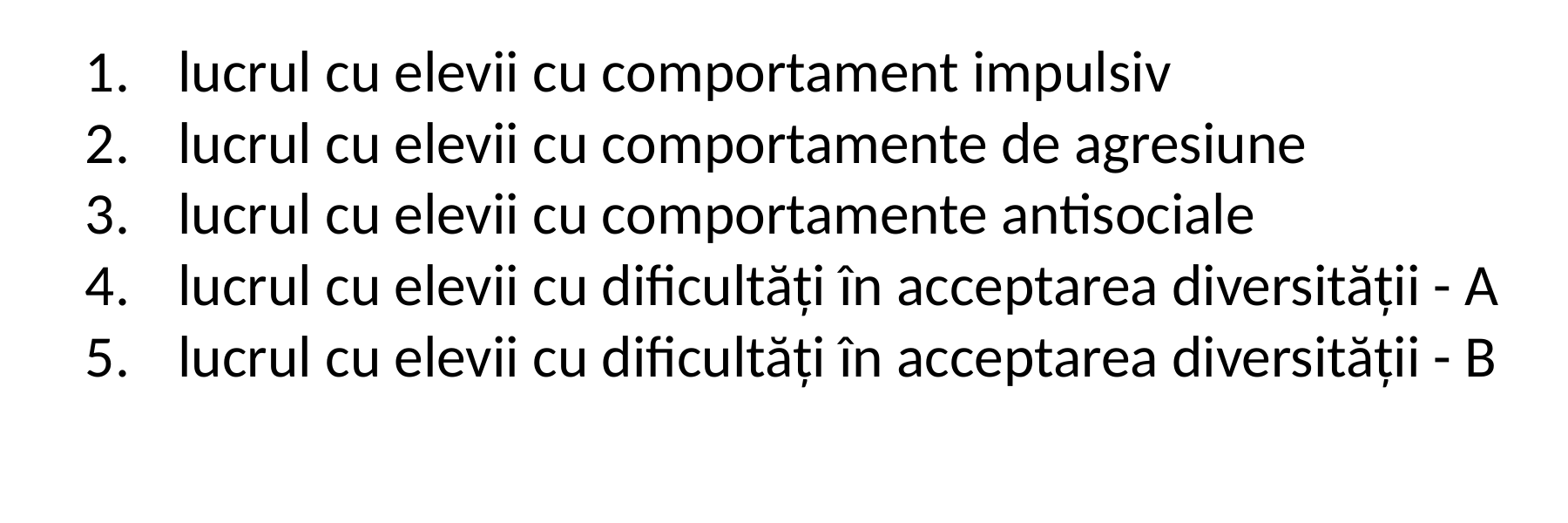

lucrul cu elevii cu comportament impulsiv
lucrul cu elevii cu comportamente de agresiune
lucrul cu elevii cu comportamente antisociale
lucrul cu elevii cu dificultăți în acceptarea diversității - A
lucrul cu elevii cu dificultăți în acceptarea diversității - B